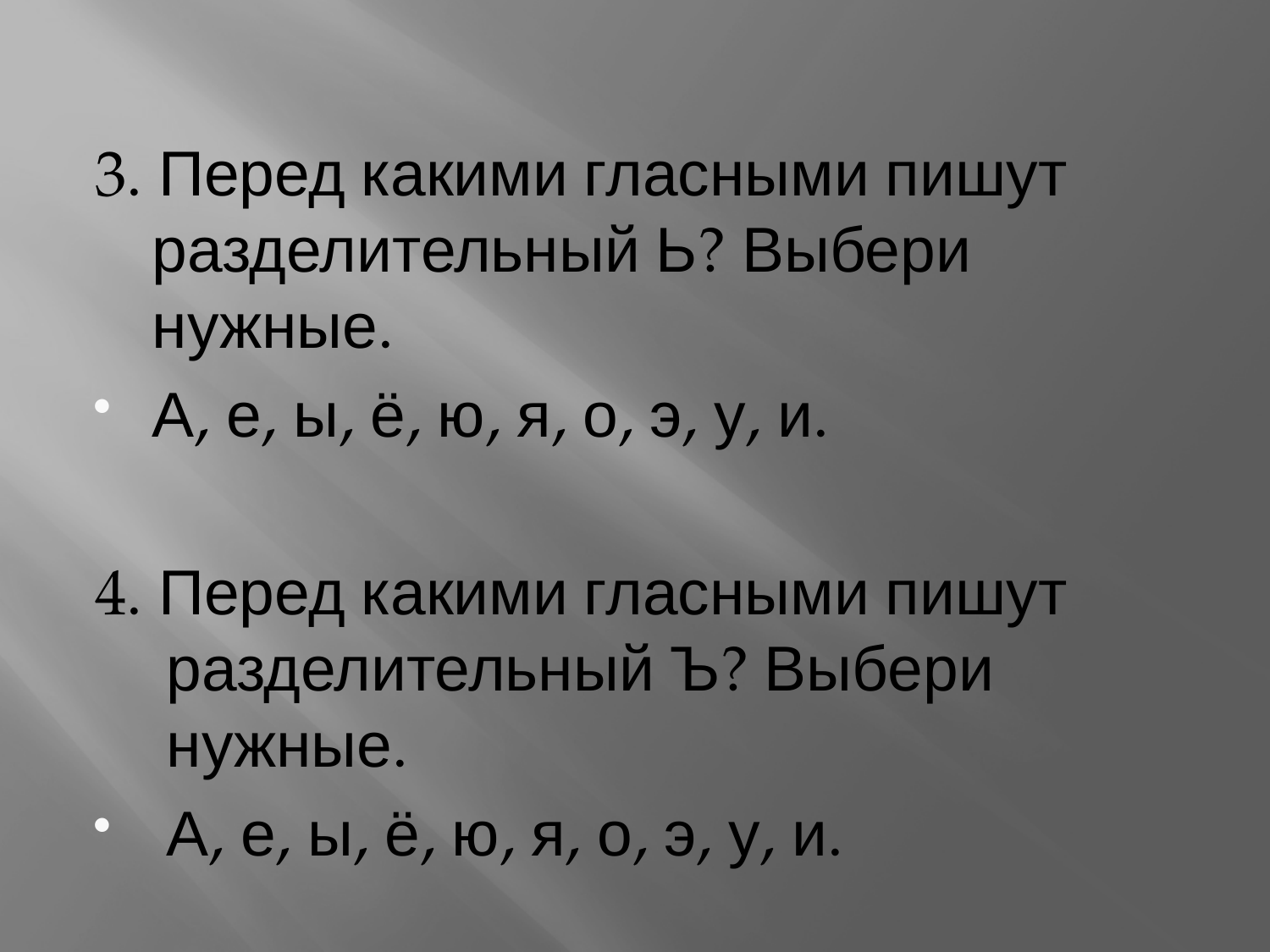

3. Перед какими гласными пишут разделительный Ь? Выбери нужные.
А, е, ы, ё, ю, я, о, э, у, и.

4. Перед какими гласными пишут разделительный Ъ? Выбери нужные.
А, е, ы, ё, ю, я, о, э, у, и.